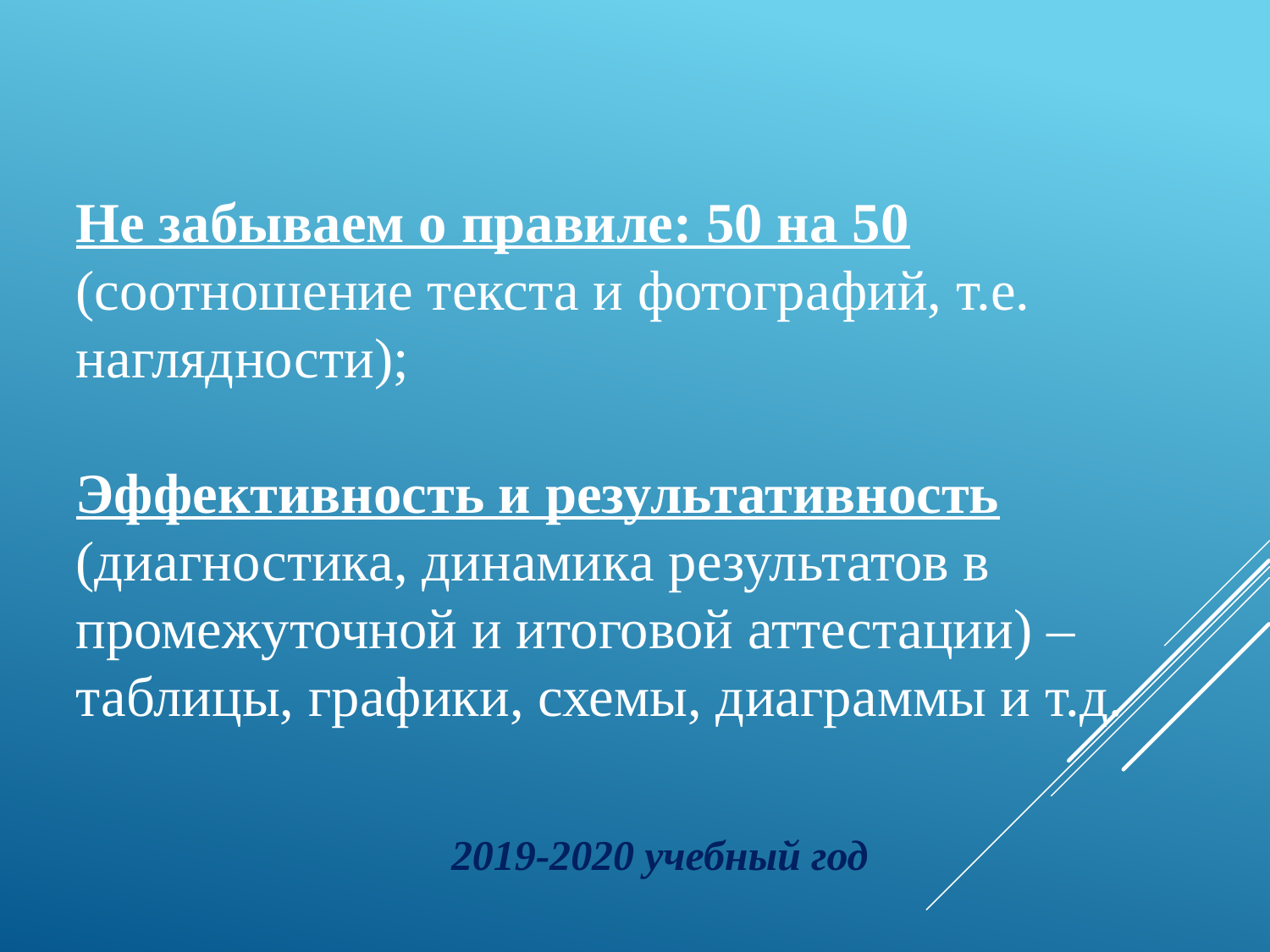

Не забываем о правиле: 50 на 50 (соотношение текста и фотографий, т.е. наглядности);

Эффективность и результативность (диагностика, динамика результатов в промежуточной и итоговой аттестации) – таблицы, графики, схемы, диаграммы и т.д.
2019-2020 учебный год